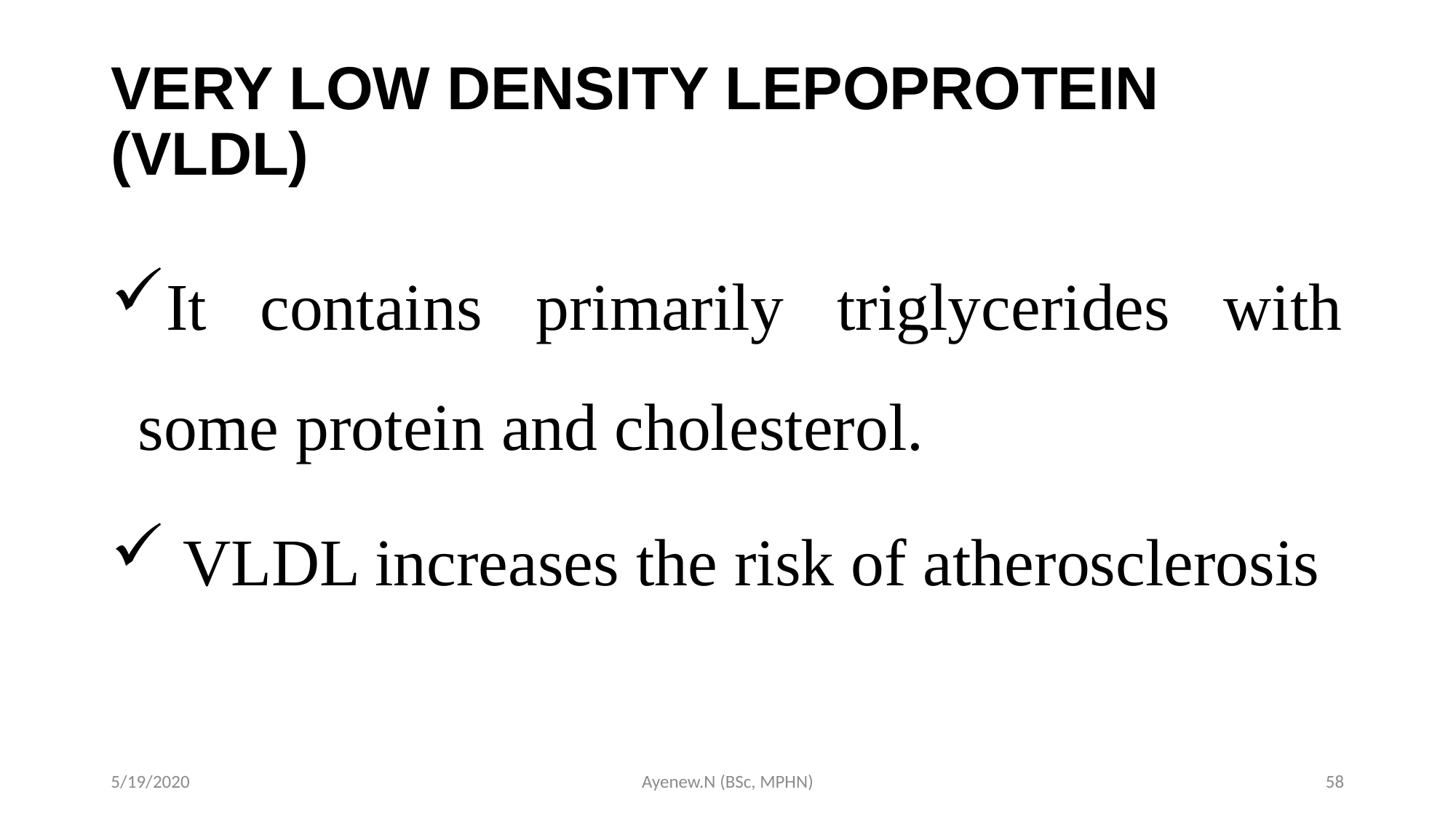

# VERY LOW DENSITY LEPOPROTEIN (VLDL)
It contains primarily triglycerides with some protein and cholesterol.
 VLDL increases the risk of atherosclerosis
5/19/2020
Ayenew.N (BSc, MPHN)
58